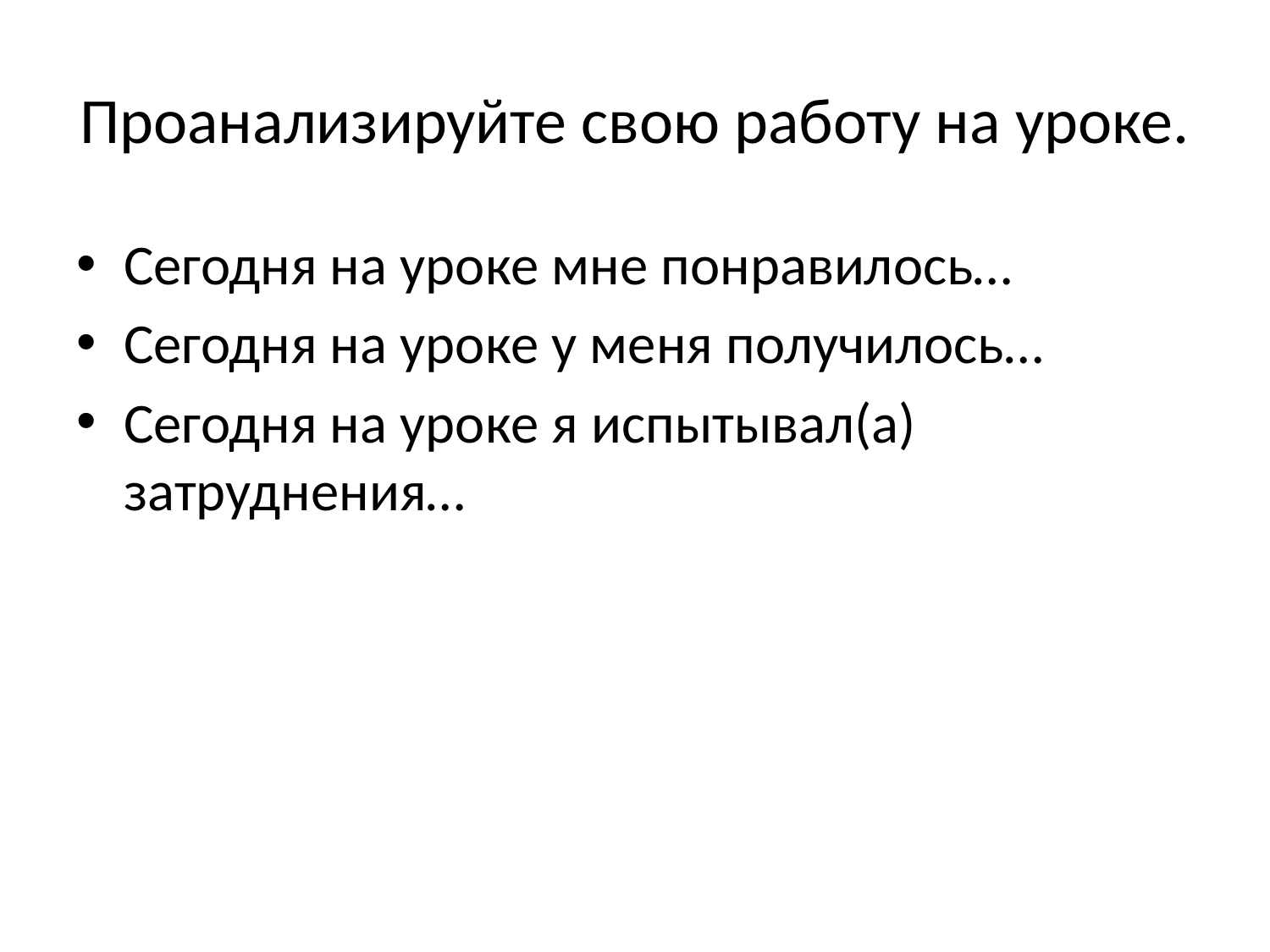

# Проанализируйте свою работу на уроке.
Сегодня на уроке мне понравилось…
Сегодня на уроке у меня получилось…
Сегодня на уроке я испытывал(а) затруднения…